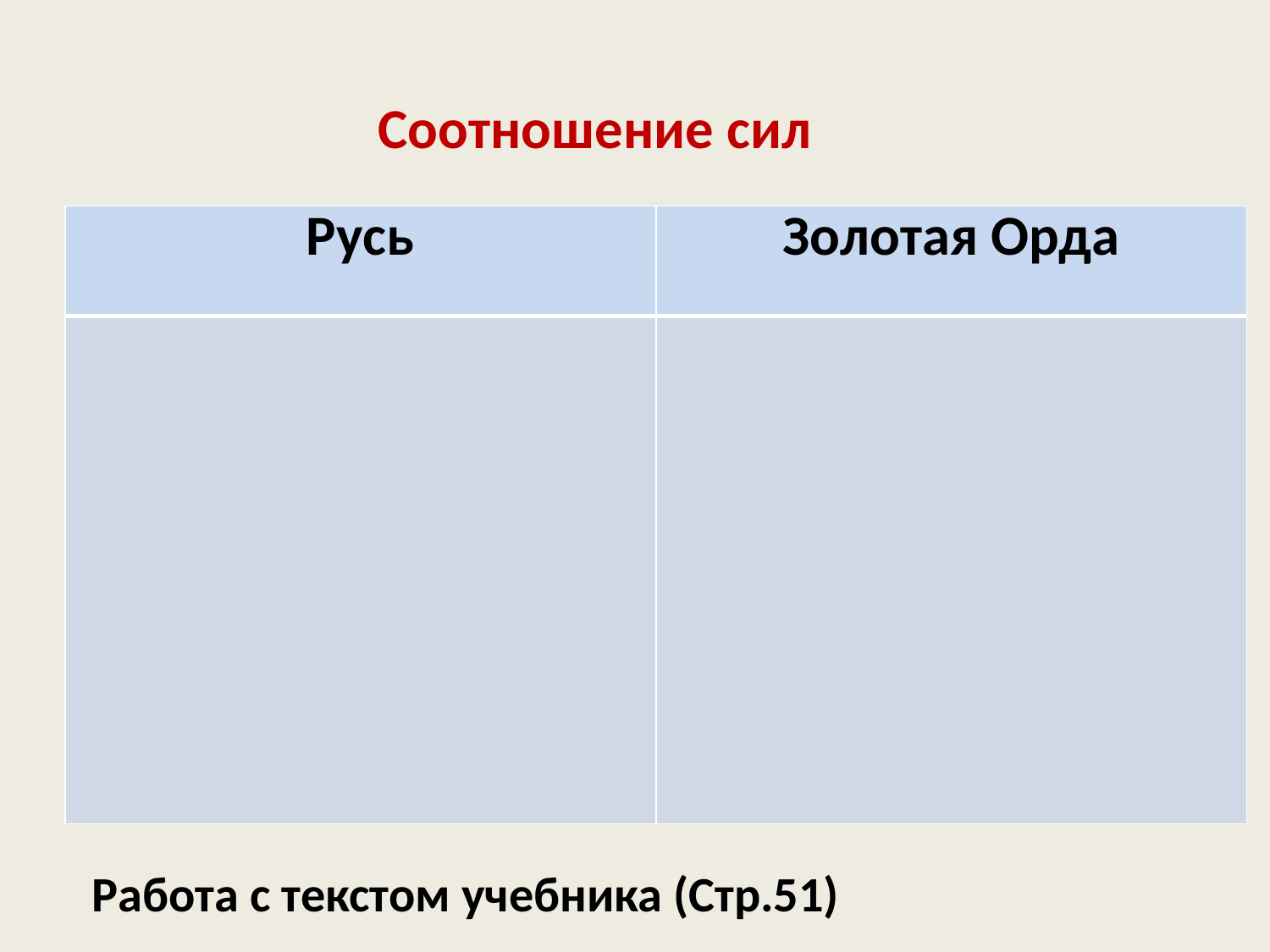

Соотношение сил
| Русь | Золотая Орда |
| --- | --- |
|  |  |
Работа с текстом учебника (Стр.51)